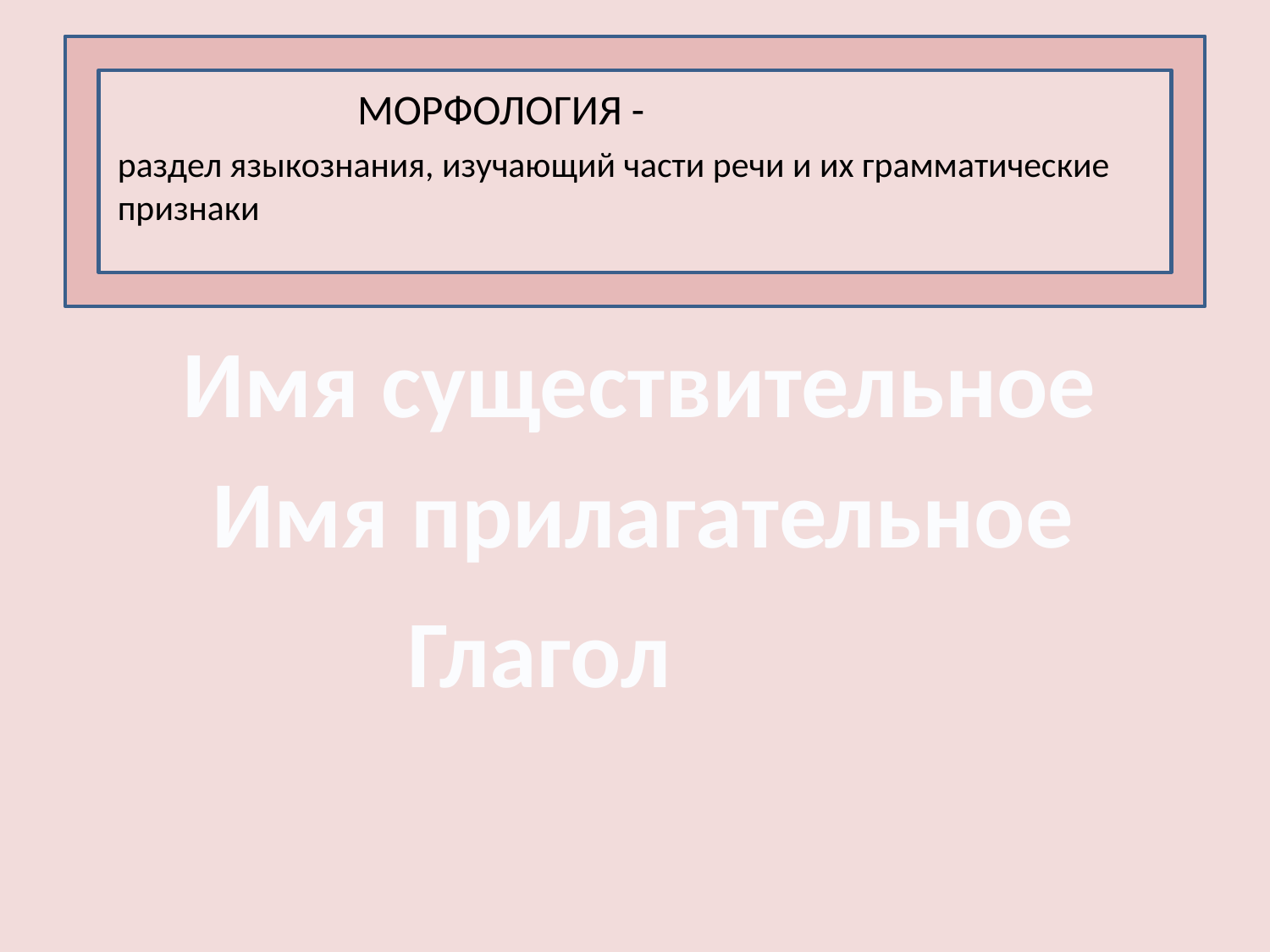

МОРФОЛОГИЯ -
раздел языкознания, изучающий части речи и их грамматические признаки
Имя существительное
Имя прилагательное
Глагол